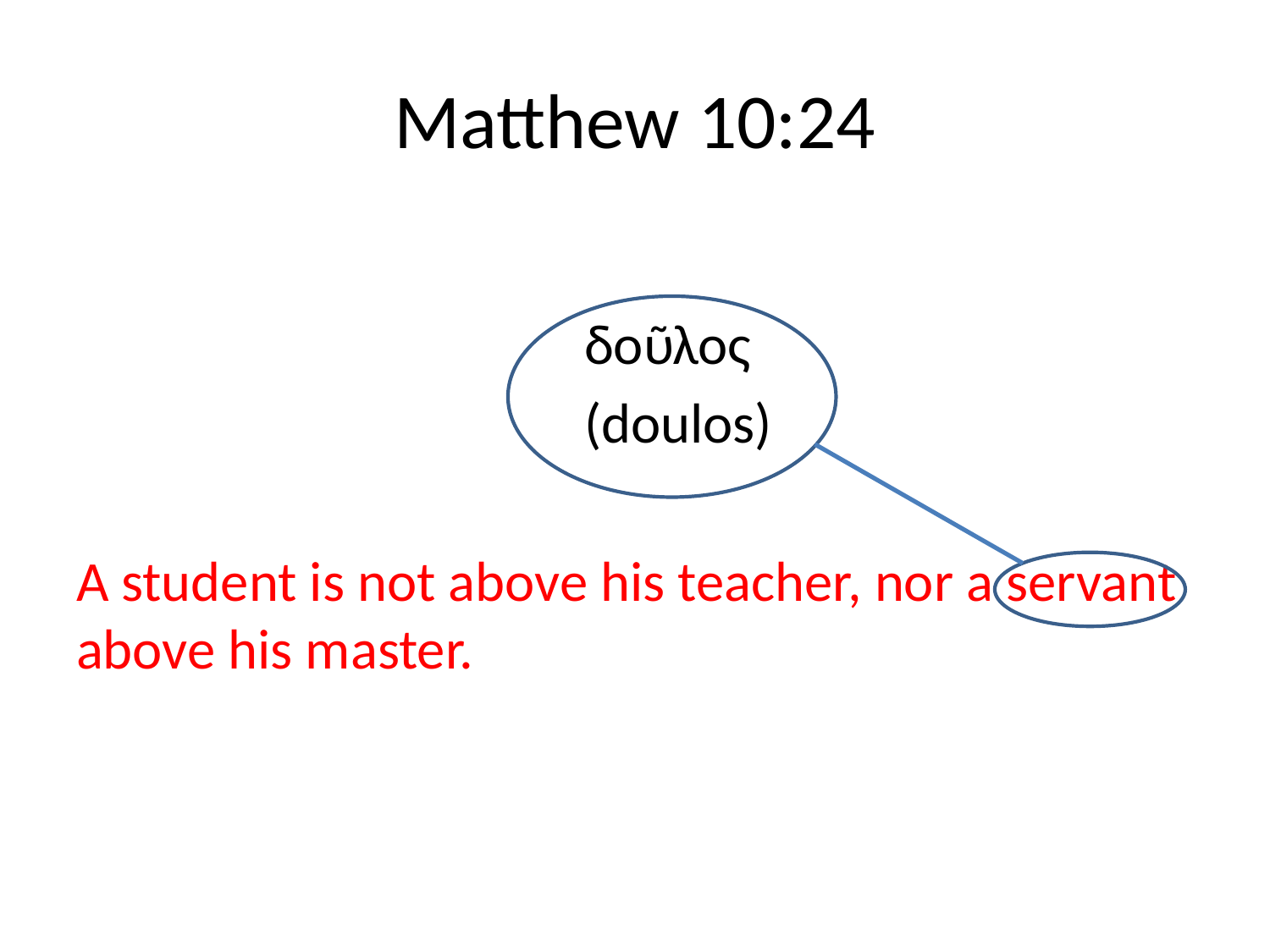

# Matthew 10:24

				δοῦλος
				(doulos)

A student is not above his teacher, nor a servant above his master.